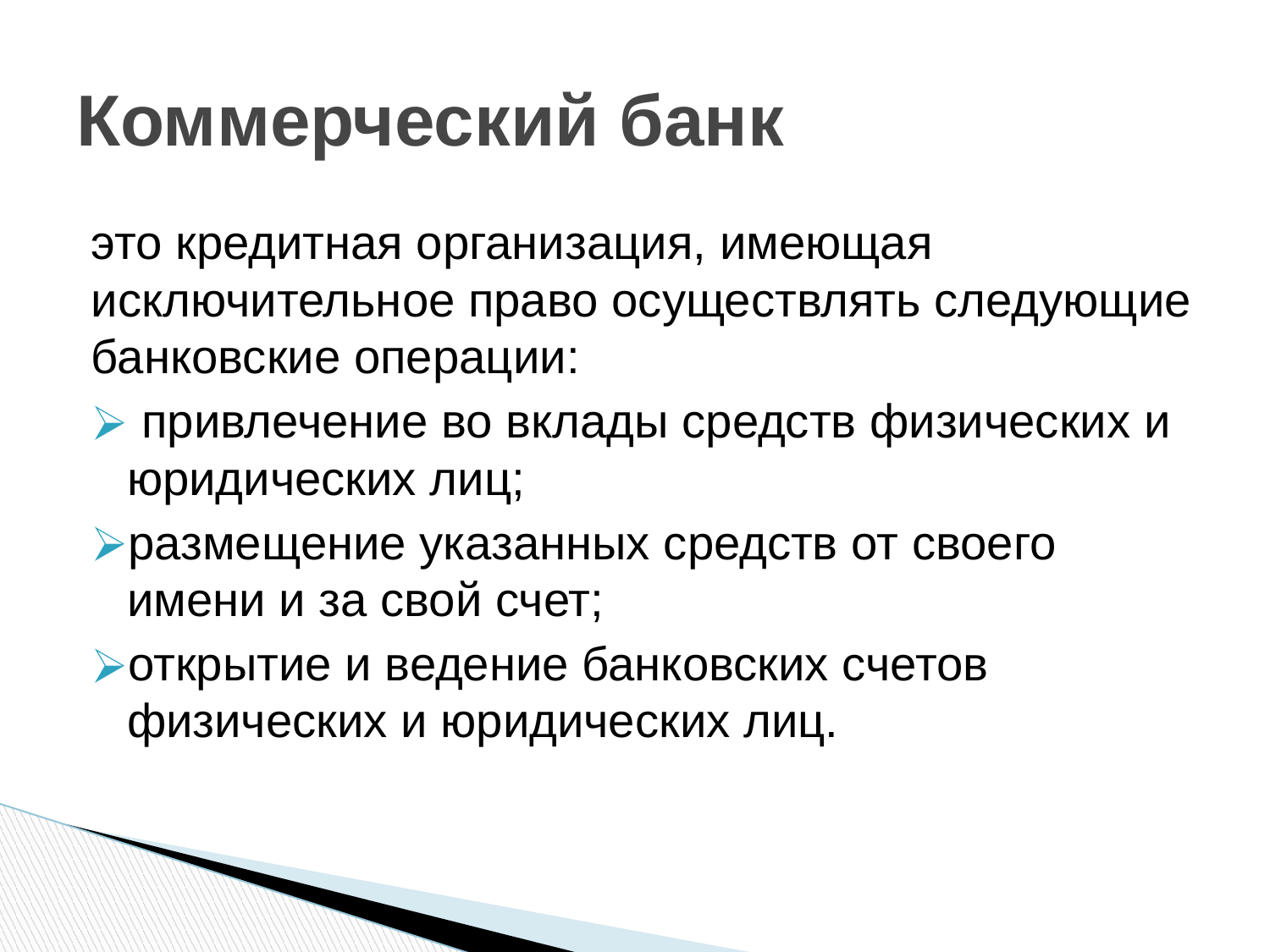

# Коммерческий банк
это кредитная организация, имеющая исключительное право осуществлять следующие банковские операции:
 привлечение во вклады средств физических и юридических лиц;
размещение указанных средств от своего имени и за свой счет;
открытие и ведение банковских счетов физических и юридических лиц.